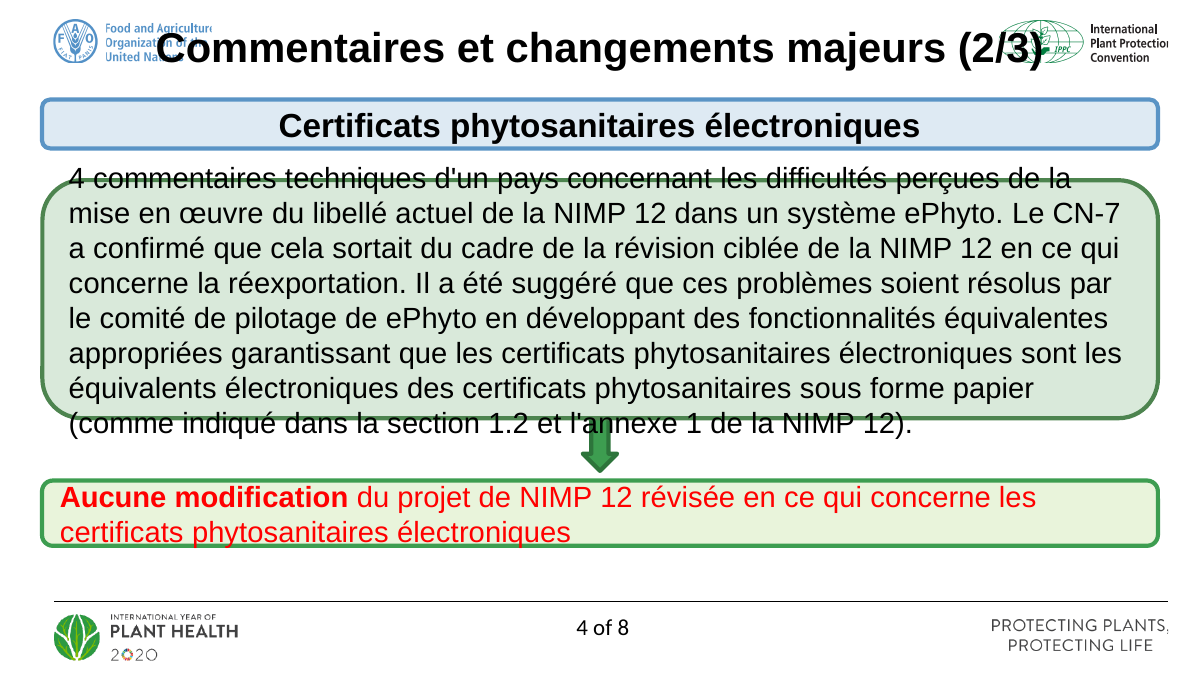

Commentaires et changements majeurs (2/3)
Certificats phytosanitaires électroniques
4 commentaires techniques d'un pays concernant les difficultés perçues de la mise en œuvre du libellé actuel de la NIMP 12 dans un système ePhyto. Le CN-7 a confirmé que cela sortait du cadre de la révision ciblée de la NIMP 12 en ce qui concerne la réexportation. Il a été suggéré que ces problèmes soient résolus par le comité de pilotage de ePhyto en développant des fonctionnalités équivalentes appropriées garantissant que les certificats phytosanitaires électroniques sont les équivalents électroniques des certificats phytosanitaires sous forme papier (comme indiqué dans la section 1.2 et l'annexe 1 de la NIMP 12).

Aucune modification du projet de NIMP 12 révisée en ce qui concerne les certificats phytosanitaires électroniques
4 of 8